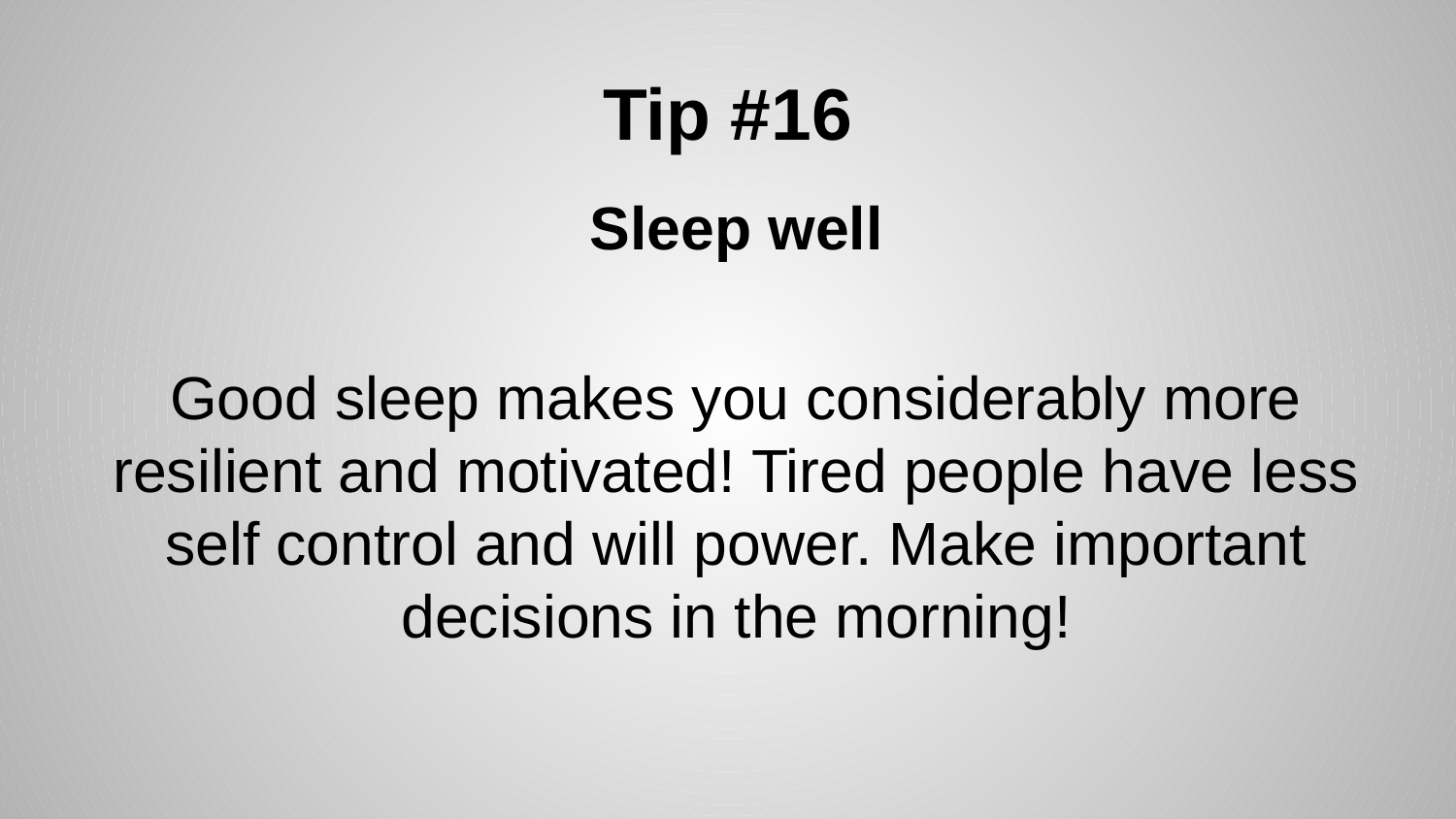

# Tip #16

Sleep well

Good sleep makes you considerably more resilient and motivated! Tired people have less self control and will power. Make important decisions in the morning!